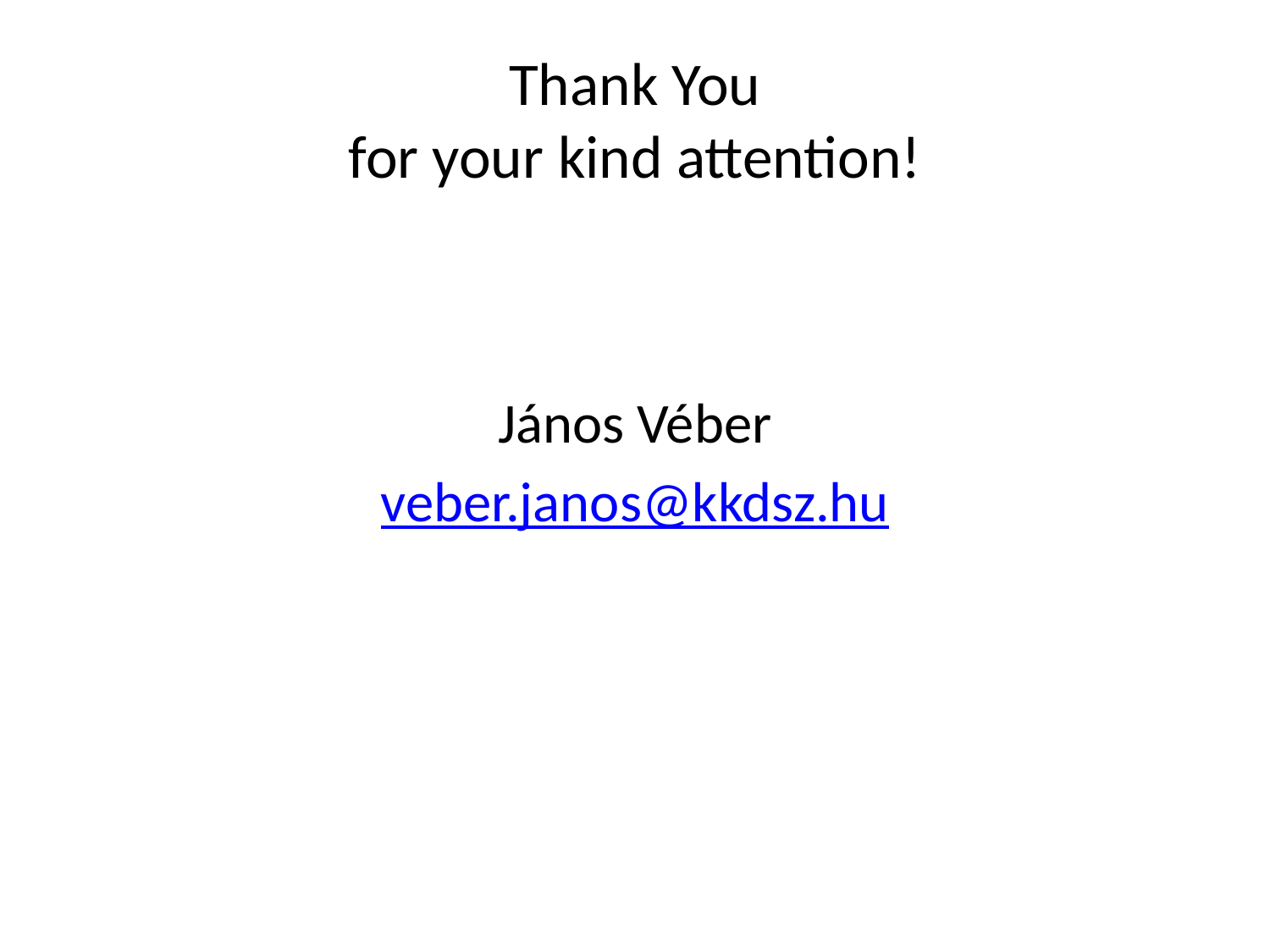

# Thank You for your kind attention!

János Véber
veber.janos@kkdsz.hu